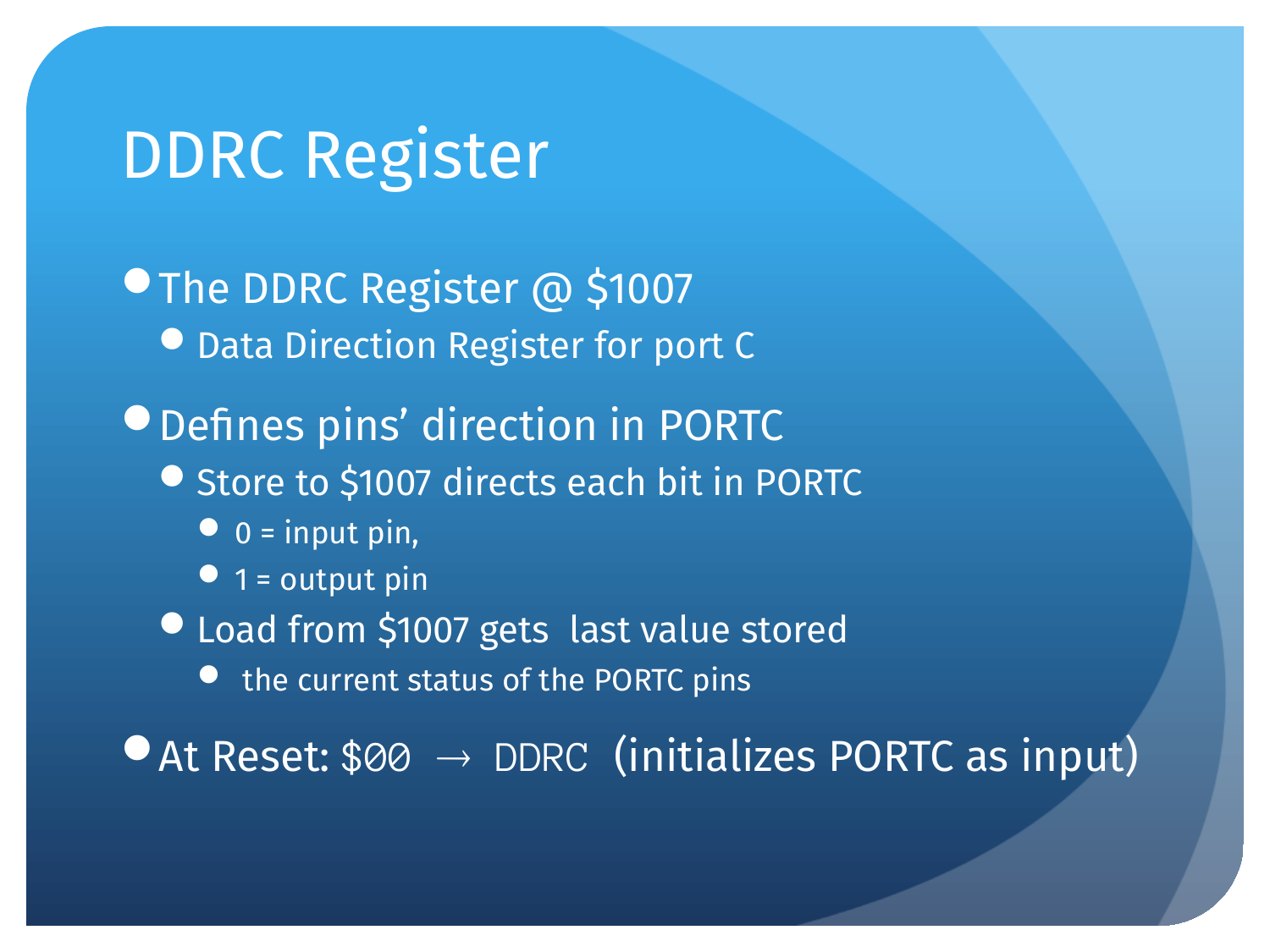

# DDRC Register
The DDRC Register @ $1007
Data Direction Register for port C
Defines pins’ direction in PORTC
Store to $1007 directs each bit in PORTC
0 = input pin,
1 = output pin
Load from $1007 gets  last value stored
 the current status of the PORTC pins
At Reset: $00 → DDRC (initializes PORTC as input)